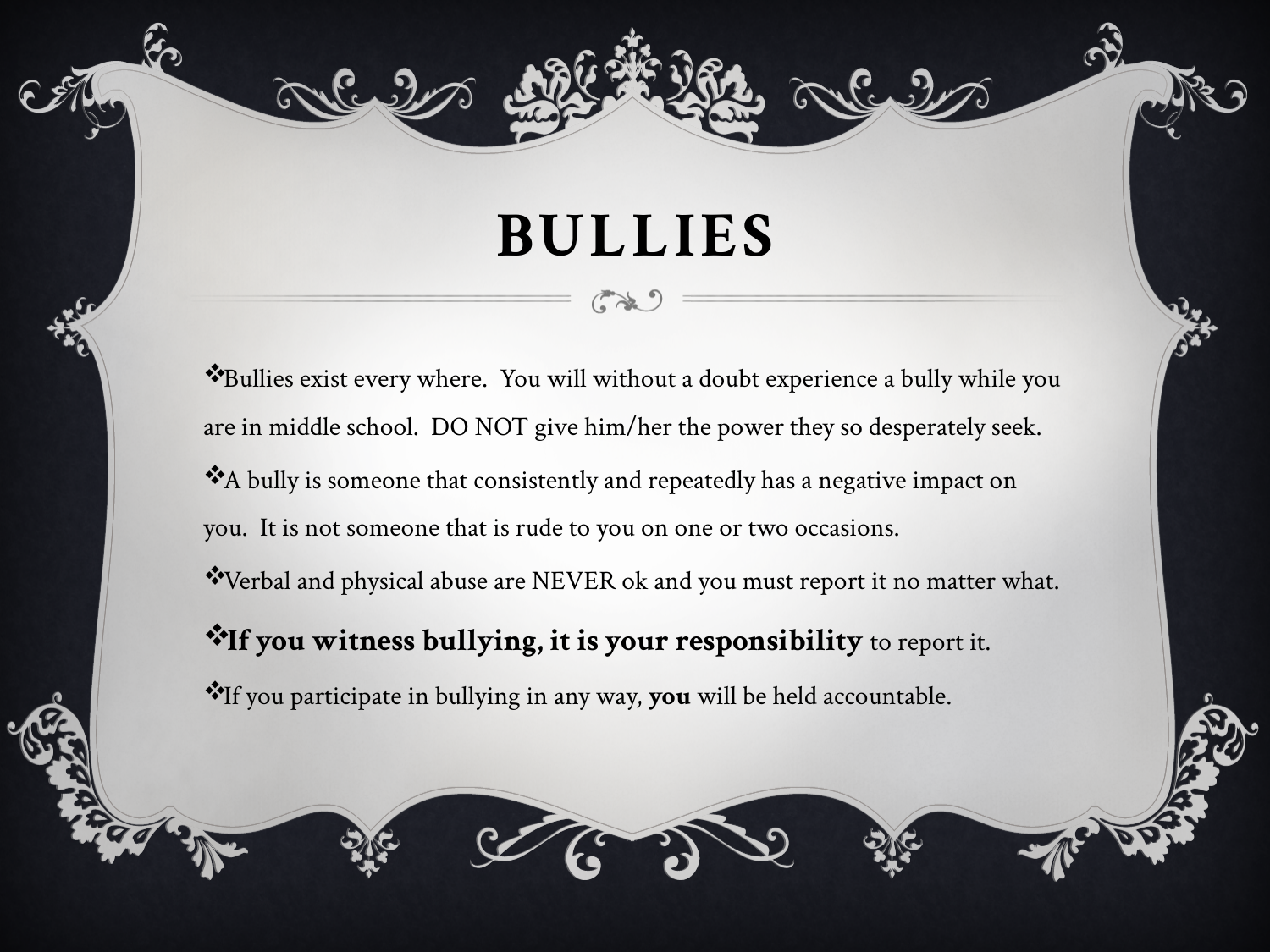

# Bullies
Bullies exist every where.  You will without a doubt experience a bully while you are in middle school.  DO NOT give him/her the power they so desperately seek.
A bully is someone that consistently and repeatedly has a negative impact on you.  It is not someone that is rude to you on one or two occasions.
Verbal and physical abuse are NEVER ok and you must report it no matter what.
If you witness bullying, it is your responsibility to report it.
If you participate in bullying in any way, you will be held accountable.